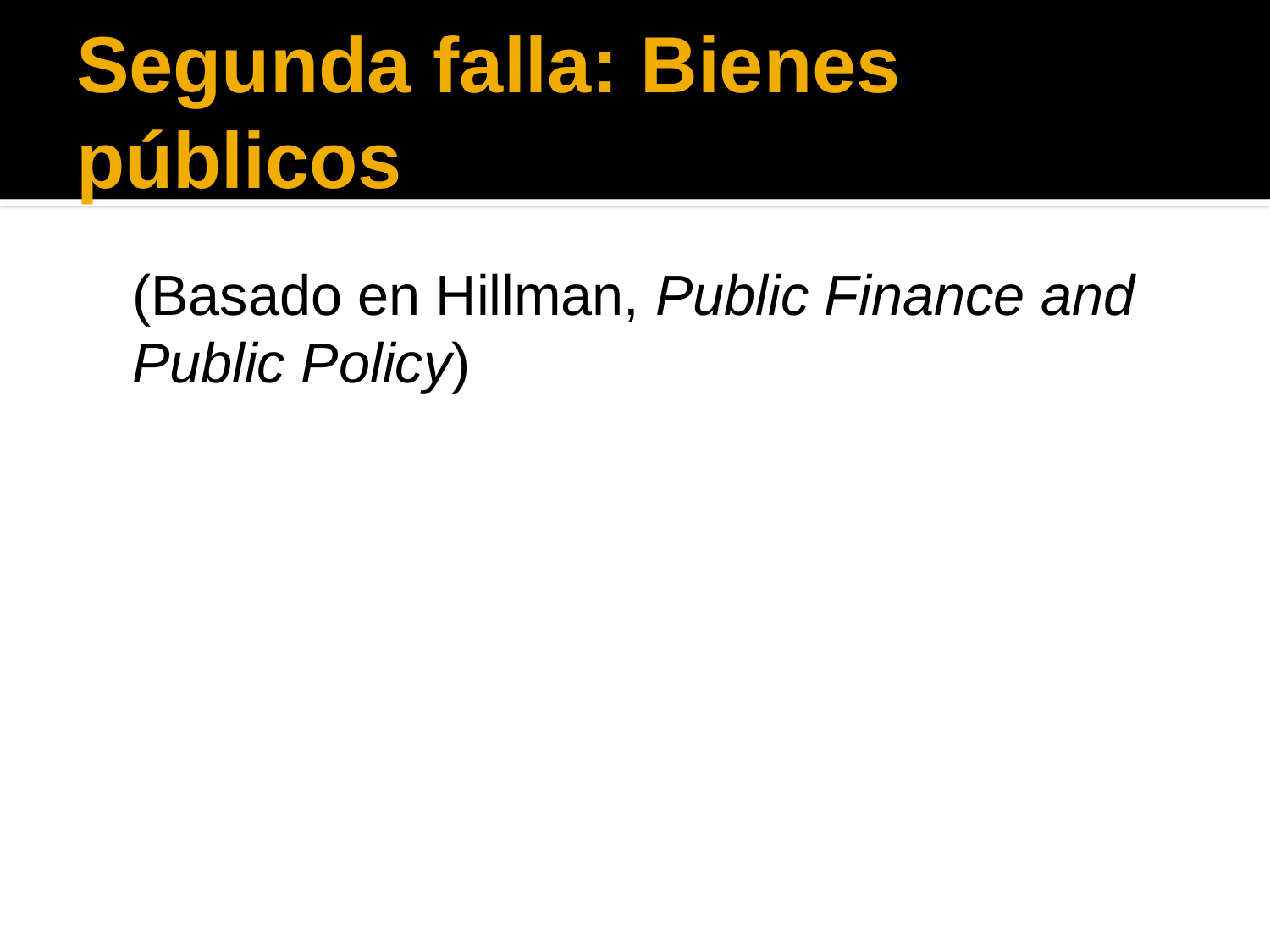

# Segunda falla: Bienes públicos
	(Basado en Hillman, Public Finance and Public Policy)